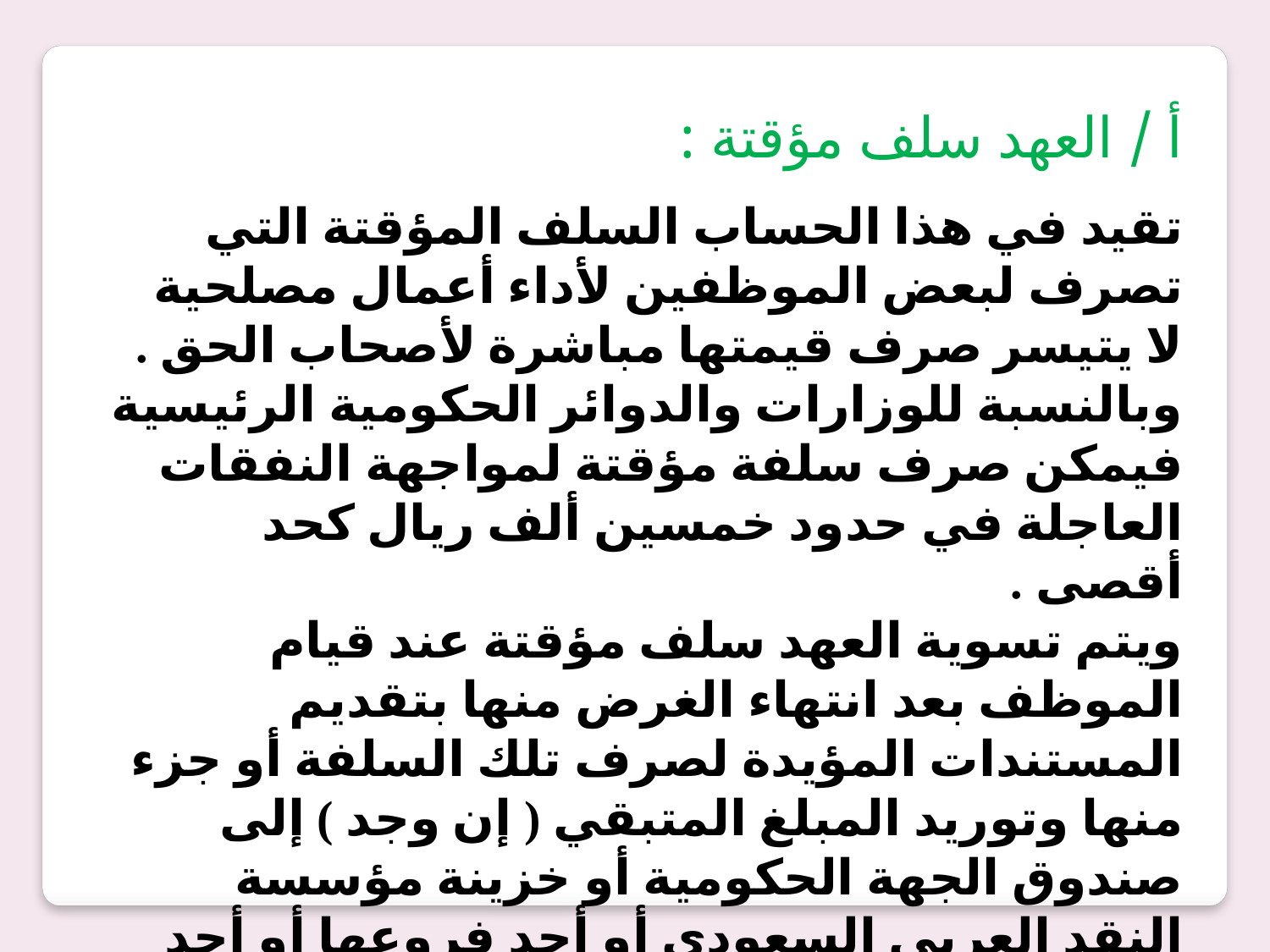

أ / العهد سلف مؤقتة :

تقيد في هذا الحساب السلف المؤقتة التي تصرف لبعض الموظفين لأداء أعمال مصلحية لا يتيسر صرف قيمتها مباشرة لأصحاب الحق .
وبالنسبة للوزارات والدوائر الحكومية الرئيسية فيمكن صرف سلفة مؤقتة لمواجهة النفقات العاجلة في حدود خمسين ألف ريال كحد أقصى .
ويتم تسوية العهد سلف مؤقتة عند قيام الموظف بعد انتهاء الغرض منها بتقديم المستندات المؤيدة لصرف تلك السلفة أو جزء منها وتوريد المبلغ المتبقي ( إن وجد ) إلى صندوق الجهة الحكومية أو خزينة مؤسسة النقد العربي السعودي أو أحد فروعها أو أحد البنوك الوطنية أو أحد فروعها .